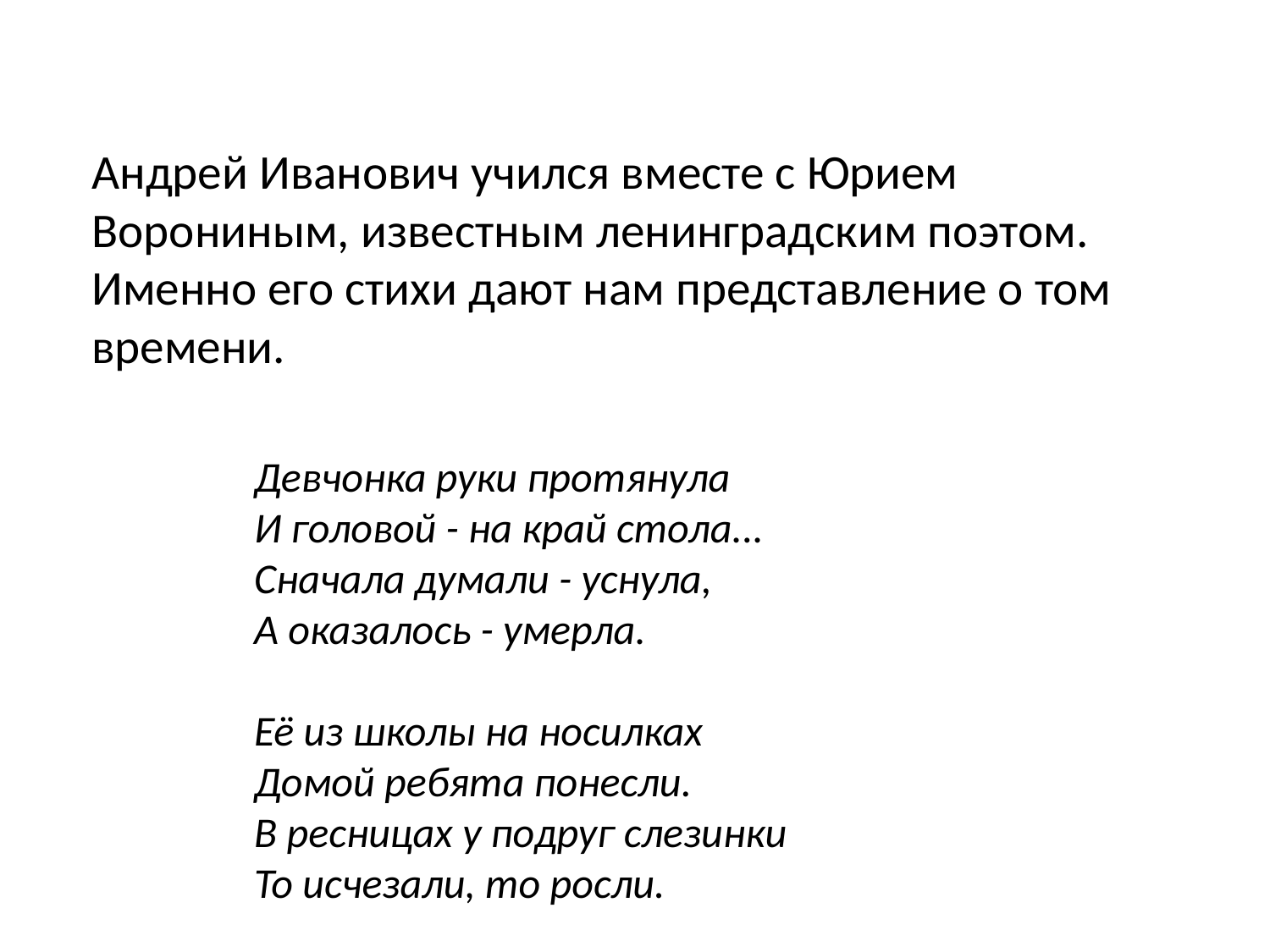

Андрей Иванович учился вместе с Юрием Ворониным, известным ленинградским поэтом. Именно его стихи дают нам представление о том времени.

	Девчонка руки протянула
И головой - на край стола...
Сначала думали - уснула,
А оказалось - умерла.
Её из школы на носилках
Домой ребята понесли.
В ресницах у подруг слезинки
То исчезали, то росли.